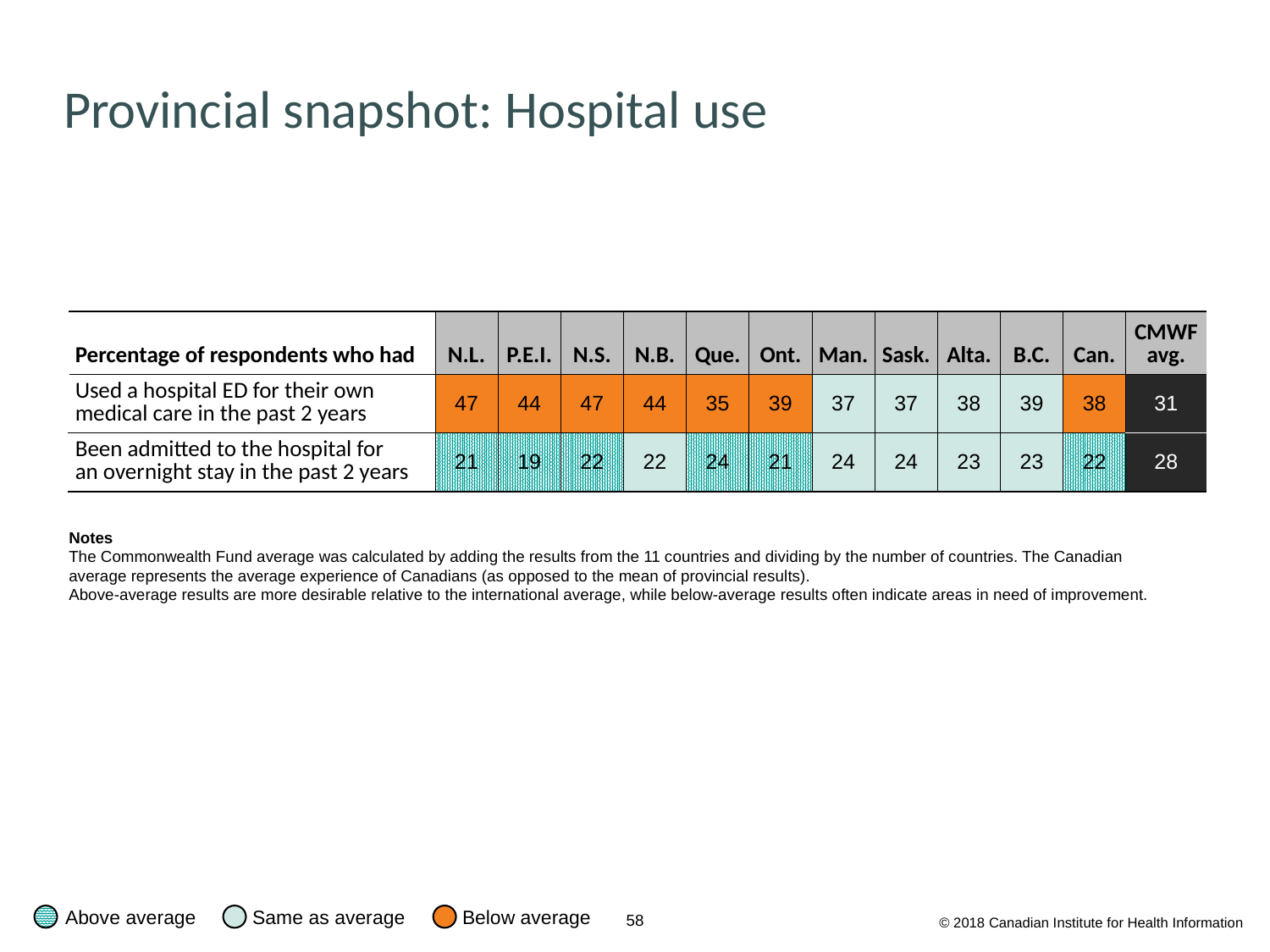

# Provincial snapshot: Hospital use
| Percentage of respondents who had | N.L. | P.E.I. | N.S. | N.B. | Que. | Ont. | Man. | Sask. | Alta. | B.C. | Can. | CMWF avg. |
| --- | --- | --- | --- | --- | --- | --- | --- | --- | --- | --- | --- | --- |
| Used a hospital ED for their own medical care in the past 2 years | 47 | 44 | 47 | 44 | 35 | 39 | 37 | 37 | 38 | 39 | 38 | 31 |
| Been admitted to the hospital for an overnight stay in the past 2 years | 21 | 19 | 22 | 22 | 24 | 21 | 24 | 24 | 23 | 23 | 22 | 28 |
Notes
The Commonwealth Fund average was calculated by adding the results from the 11 countries and dividing by the number of countries. The Canadian average represents the average experience of Canadians (as opposed to the mean of provincial results).
Above-average results are more desirable relative to the international average, while below-average results often indicate areas in need of improvement.
Below average

Above average

Same as average

© 2018 Canadian Institute for Health Information
58